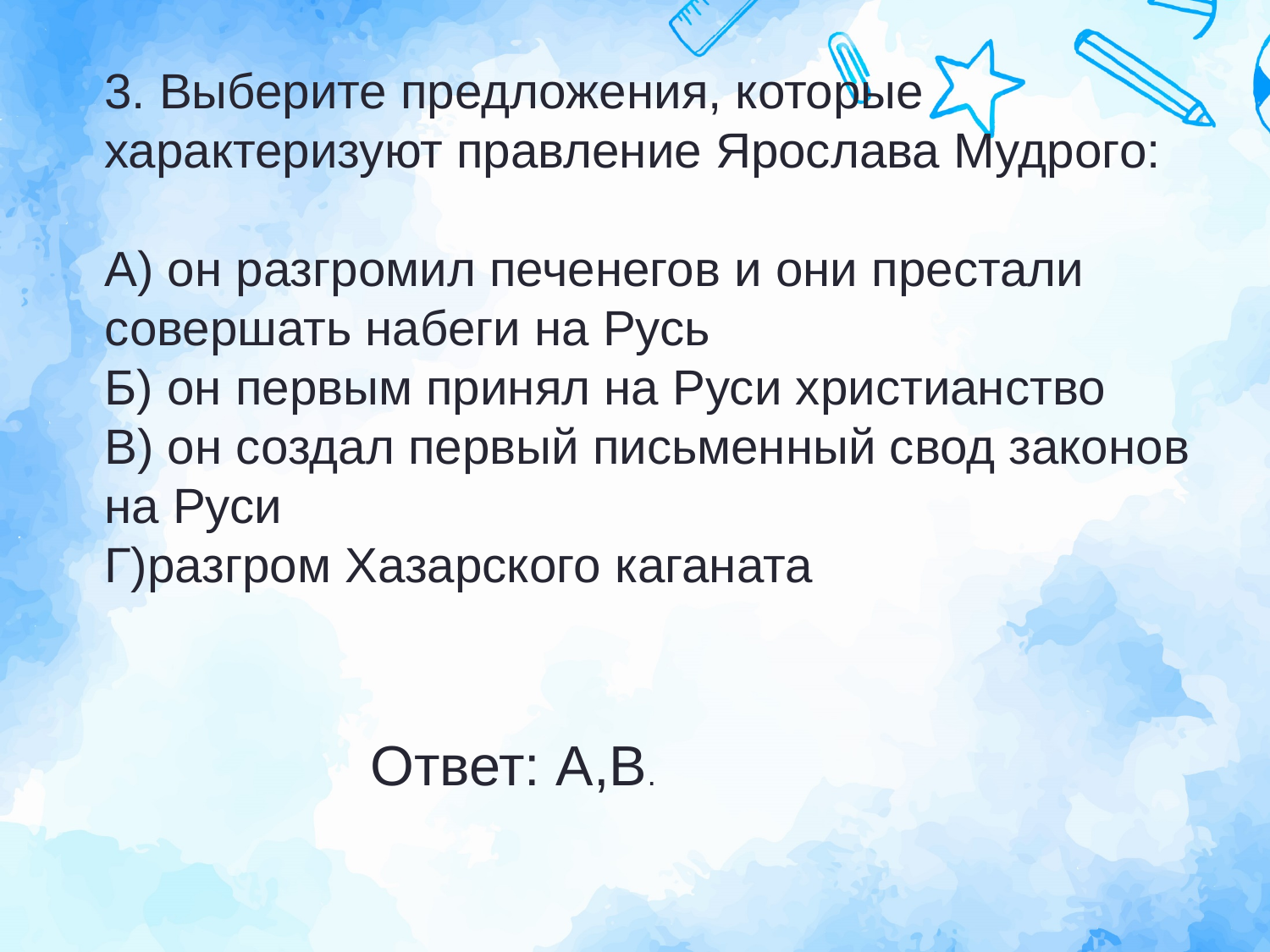

3. Выберите предложения, которые характеризуют правление Ярослава Мудрого:

А) он разгромил печенегов и они престали совершать набеги на Русь
Б) он первым принял на Руси христианство
В) он создал первый письменный свод законов на Руси
Г)разгром Хазарского каганата
Ответ: А,В.